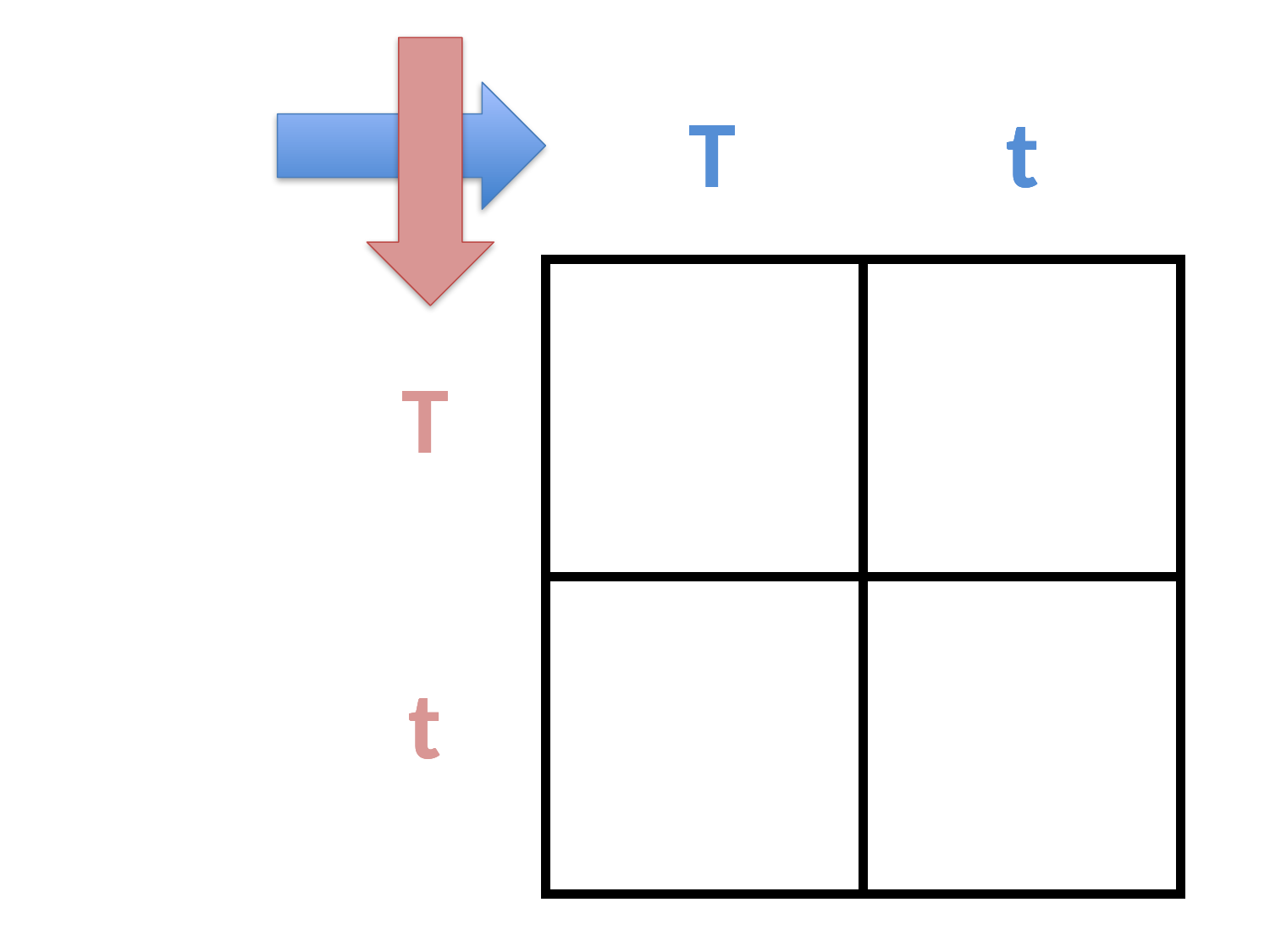

T
T
T
t
t
t

|  |  |
| --- | --- |
|  |  |
T
T
T
t
t
t